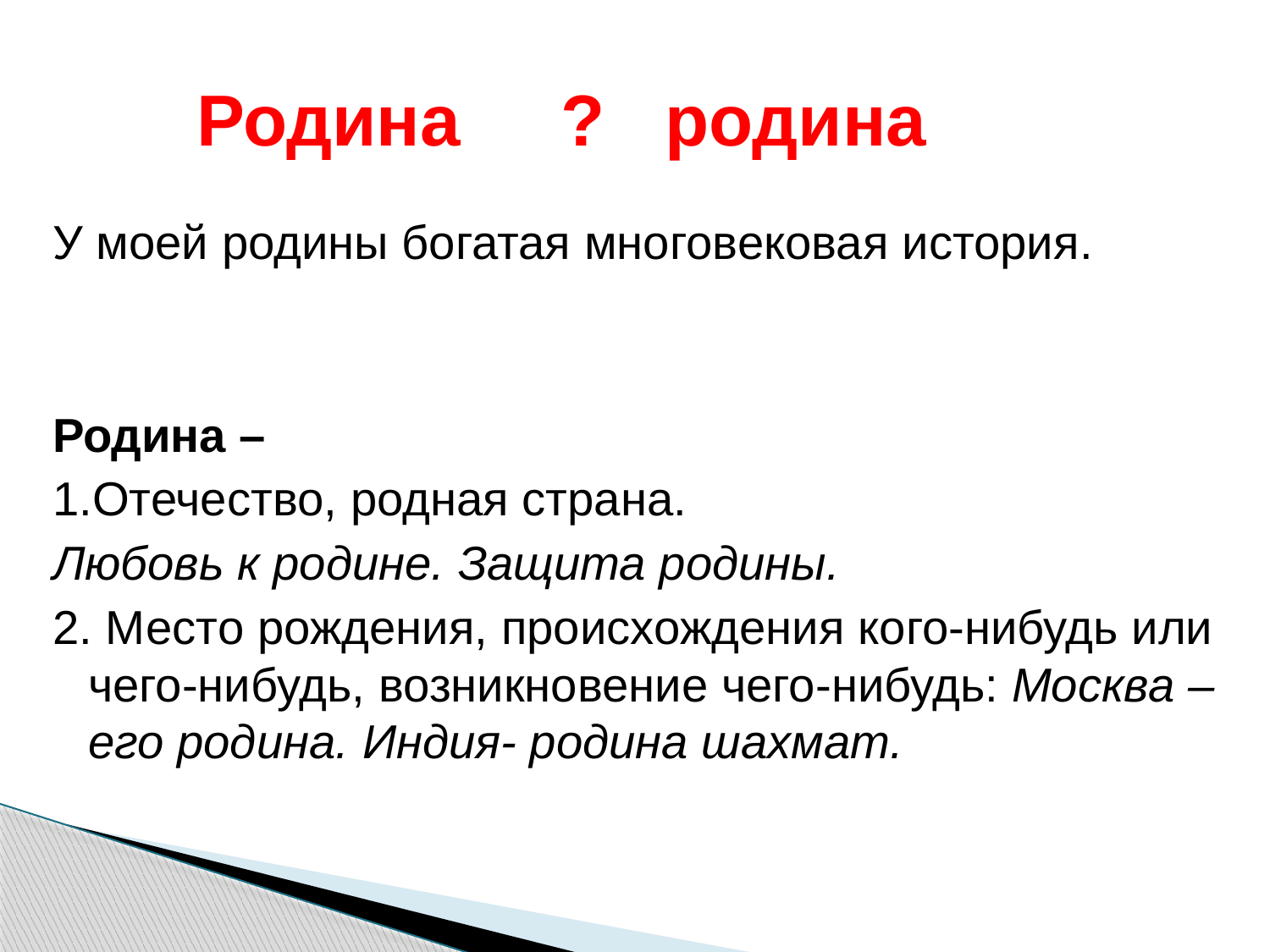

# Родина     ?   родина
У моей родины богатая многовековая история.

Родина –
1.Отечество, родная страна.
Любовь к родине. Защита родины.
2. Место рождения, происхождения кого-нибудь или чего-нибудь, возникновение чего-нибудь: Москва – его родина. Индия- родина шахмат.